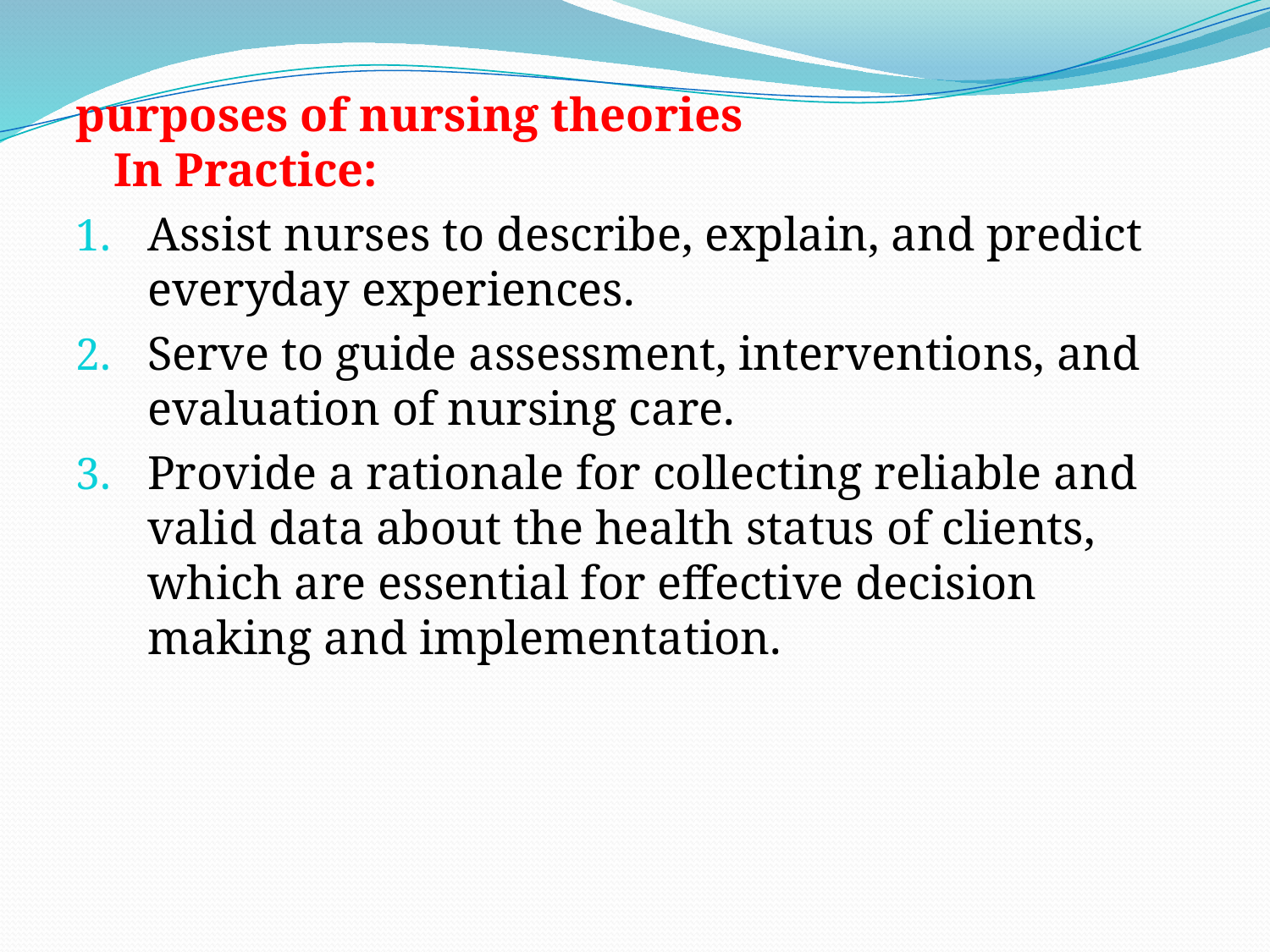

purposes of nursing theories
In Practice:
Assist nurses to describe, explain, and predict everyday experiences.
Serve to guide assessment, interventions, and evaluation of nursing care.
Provide a rationale for collecting reliable and valid data about the health status of clients, which are essential for effective decision making and implementation.